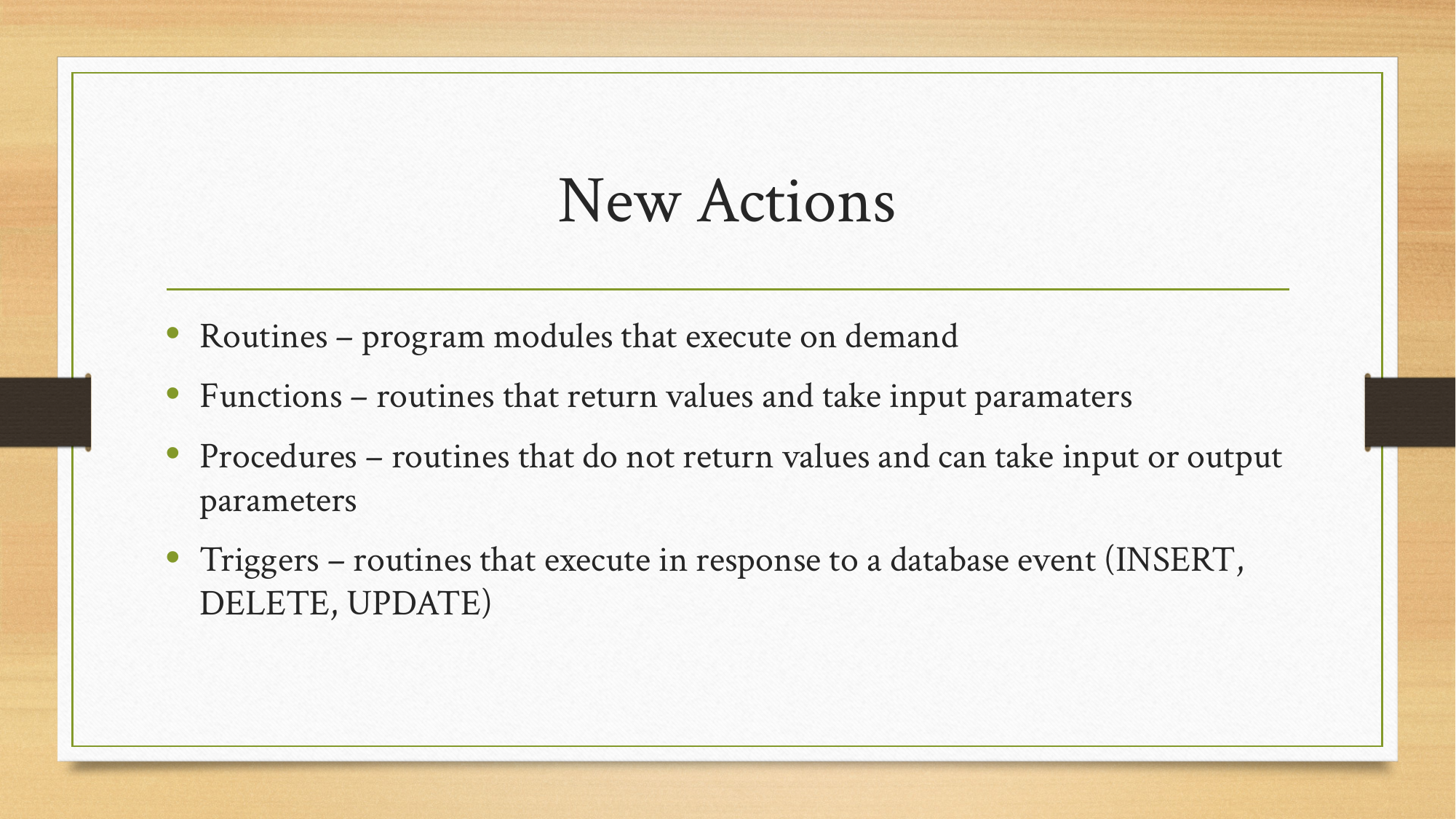

# New Actions
Routines – program modules that execute on demand
Functions – routines that return values and take input paramaters
Procedures – routines that do not return values and can take input or output parameters
Triggers – routines that execute in response to a database event (INSERT, DELETE, UPDATE)